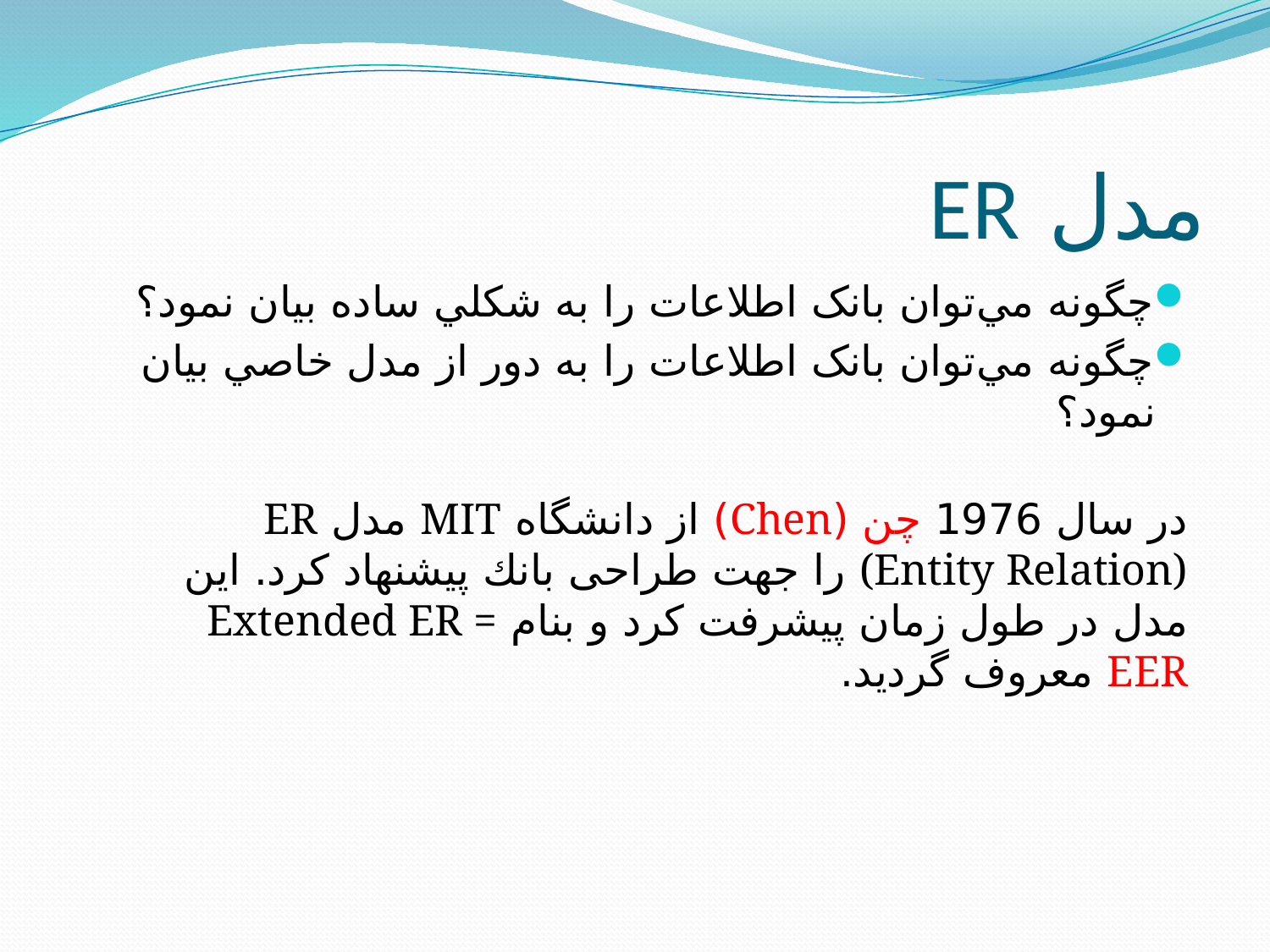

# مدل ER
چگونه مي‌توان بانک اطلاعات را به شکلي ساده بيان نمود؟
چگونه مي‌توان بانک اطلاعات را به دور از مدل خاصي بيان نمود؟

در سال 1976 چن (Chen) از دانشگاه MIT مدل ER (Entity Relation) را جهت طراحی بانك پيشنهاد كرد. اين مدل در طول زمان پيشرفت كرد و بنام Extended ER = EER معروف گرديد.